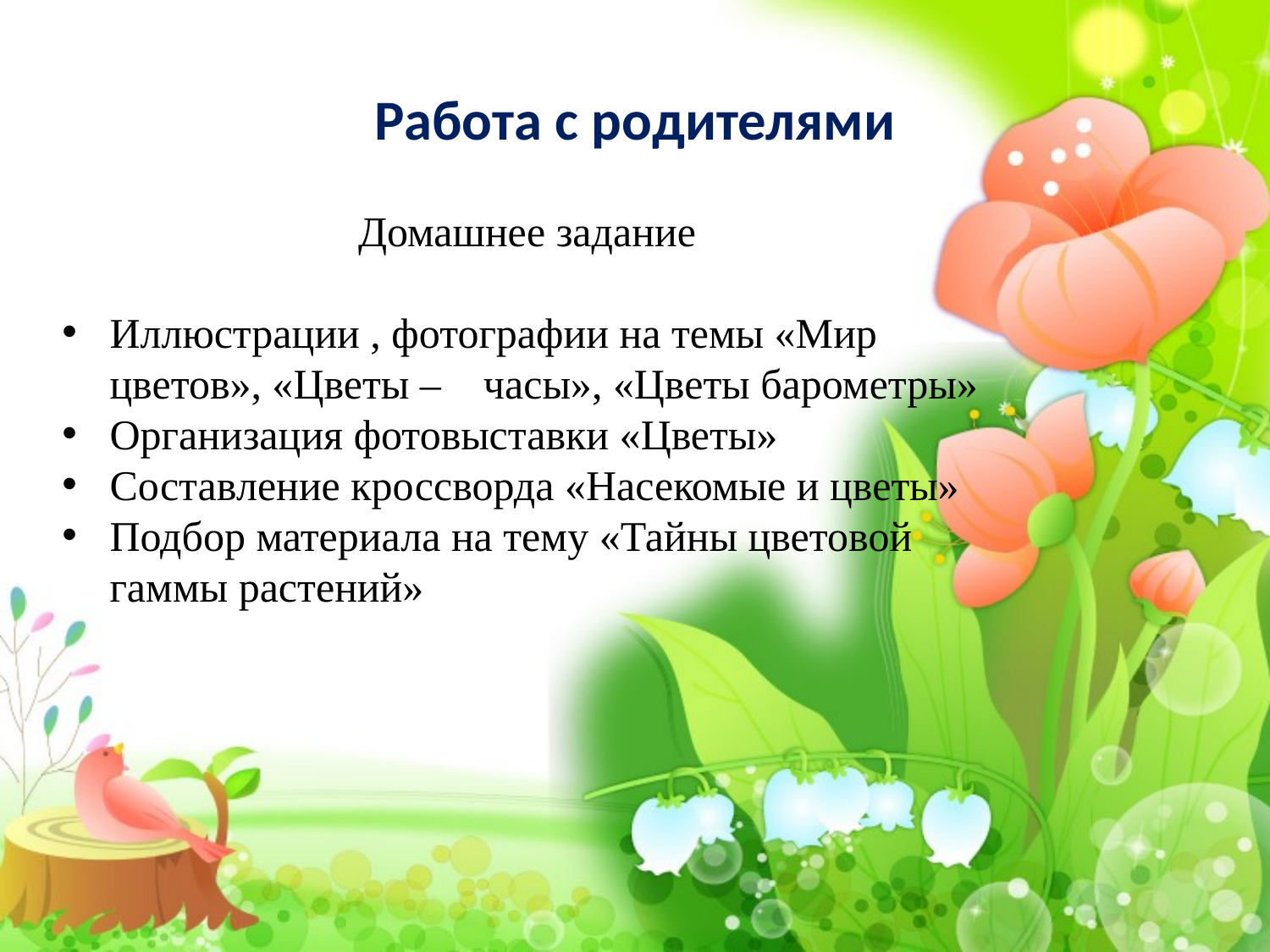

# Работа с родителями
Домашнее задание

Иллюстрации , фотографии на темы «Мир цветов», «Цветы –    часы», «Цветы барометры»
Организация фотовыставки «Цветы»
Составление кроссворда «Насекомые и цветы»
Подбор материала на тему «Тайны цветовой гаммы растений»